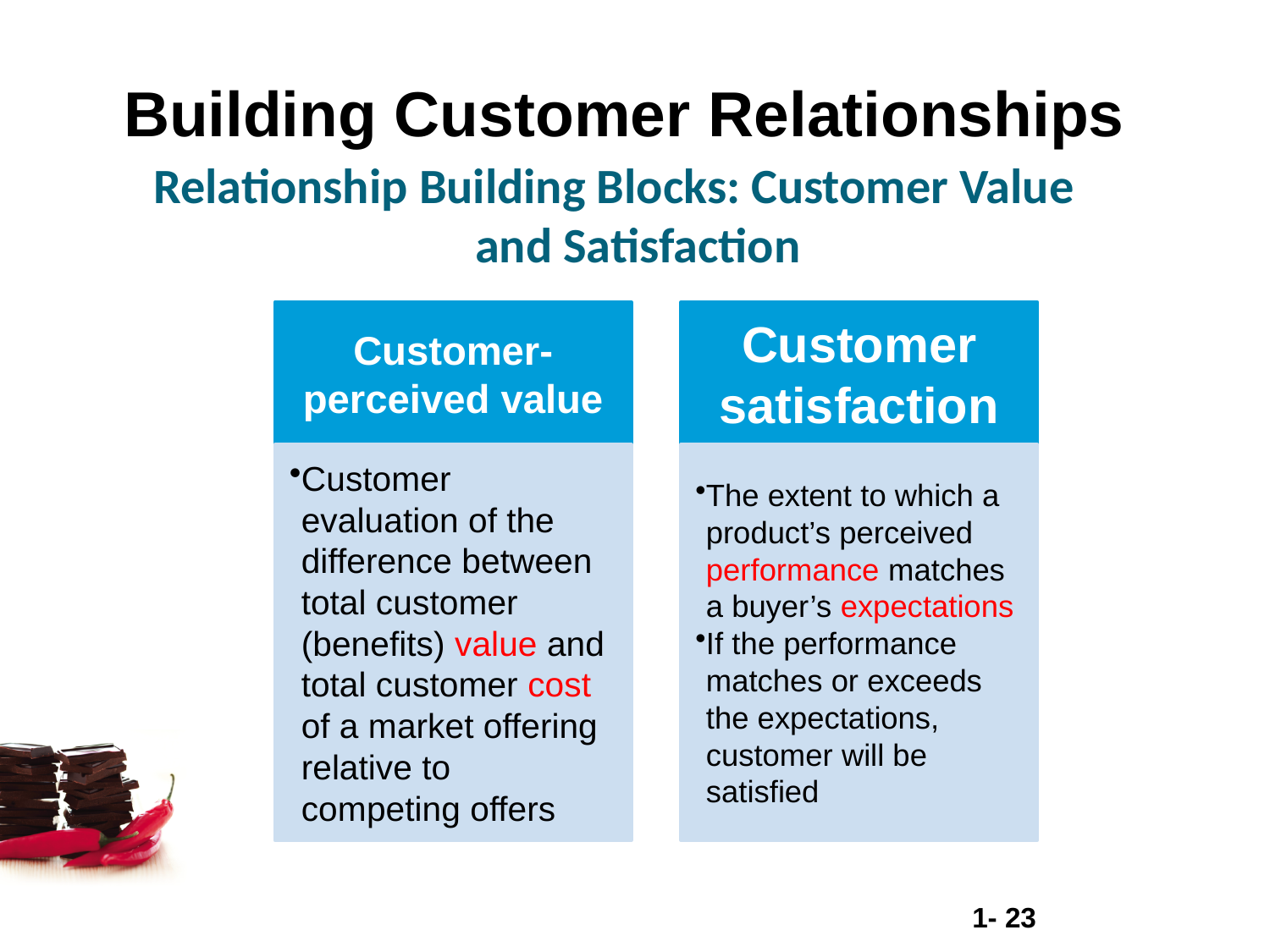

# Building Customer Relationships
Relationship Building Blocks: Customer Value and Satisfaction

Customer- perceived value
Customer satisfaction
Customer evaluation of the difference between total customer (benefits) value and total customer cost of a market offering relative to competing offers
The extent to which a product’s perceived performance matches a buyer’s expectations
If the performance matches or exceeds the expectations, customer will be satisfied